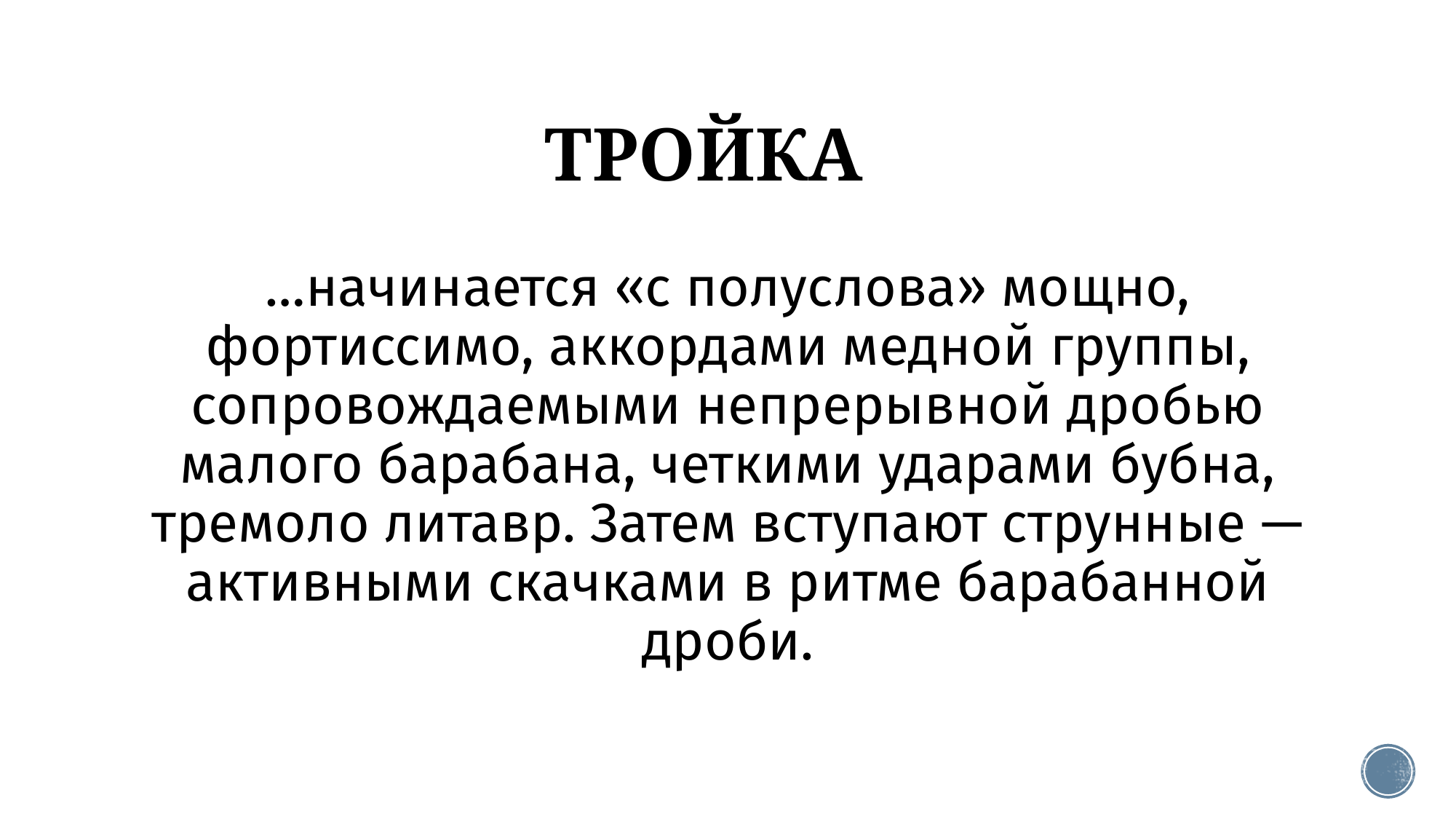

# ТРОЙКА
…начинается «с полуслова» мощно, фортиссимо, аккордами медной группы, сопровождаемыми непрерывной дробью малого барабана, четкими ударами бубна, тремоло литавр. Затем вступают струнные — активными скачками в ритме барабанной дроби.